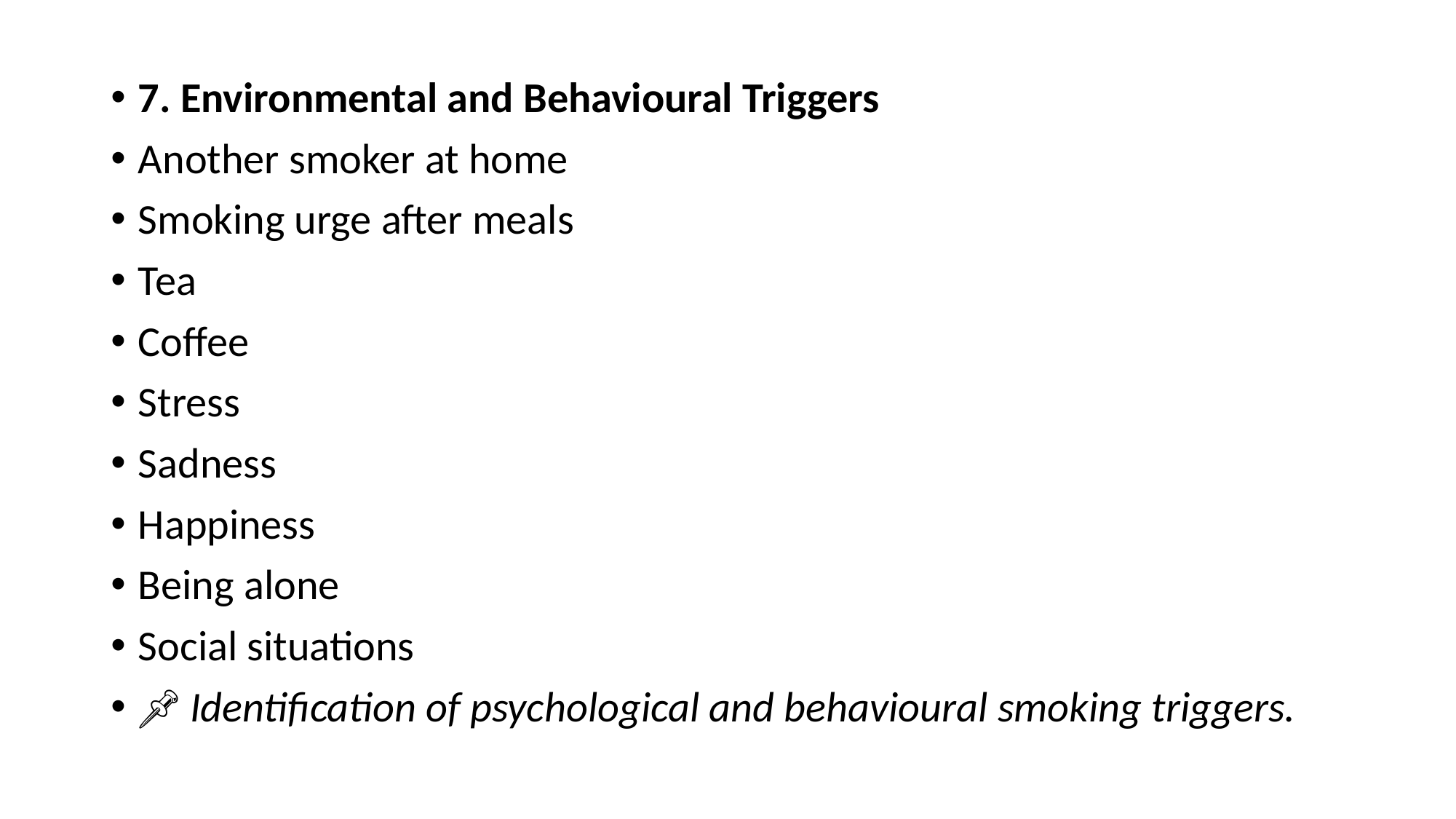

7. Environmental and Behavioural Triggers
Another smoker at home
Smoking urge after meals
Tea
Coffee
Stress
Sadness
Happiness
Being alone
Social situations
📌 Identification of psychological and behavioural smoking triggers.